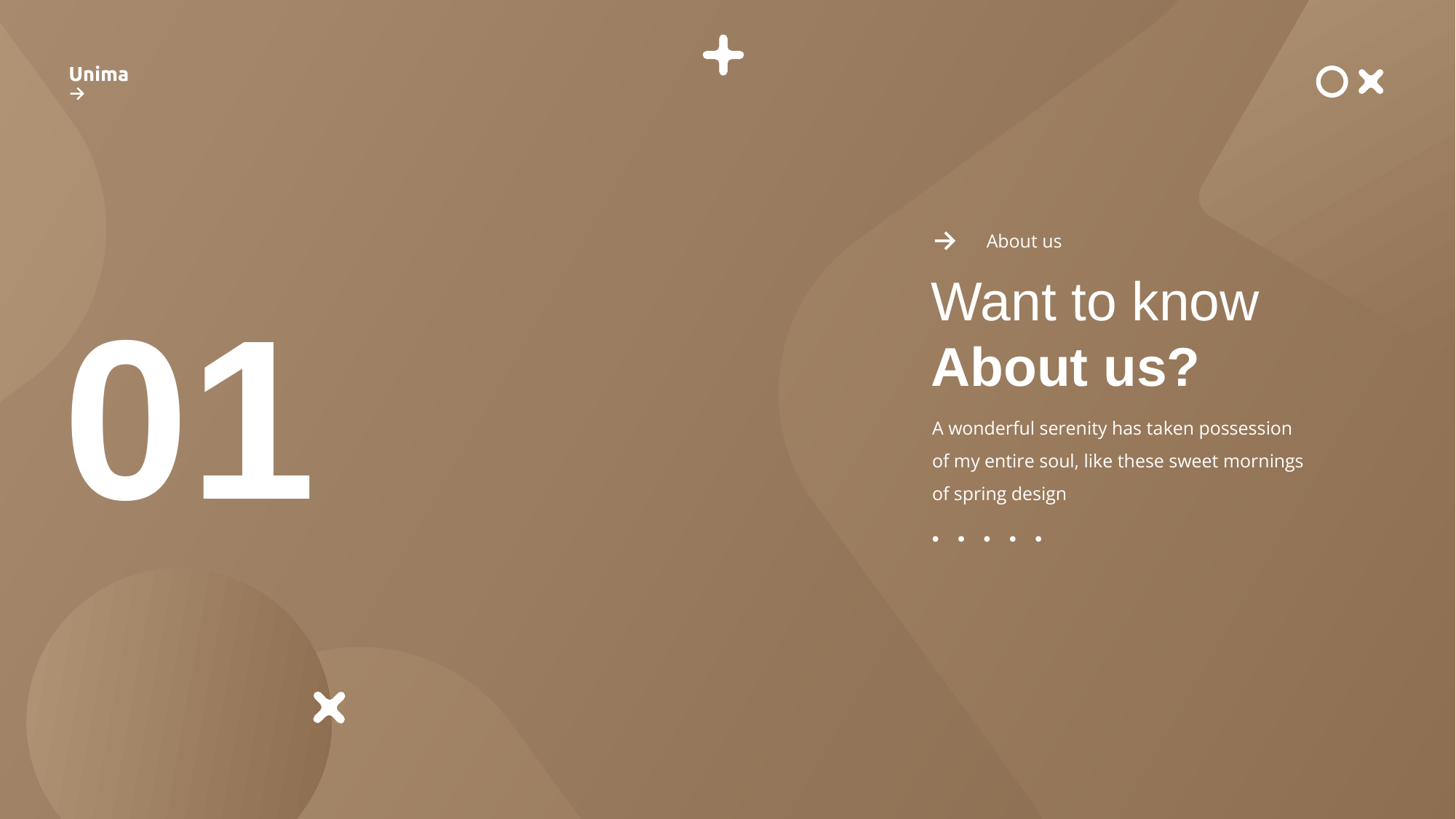

About us

Want to know
About us?
01
A wonderful serenity has taken possession of my entire soul, like these sweet mornings of spring design